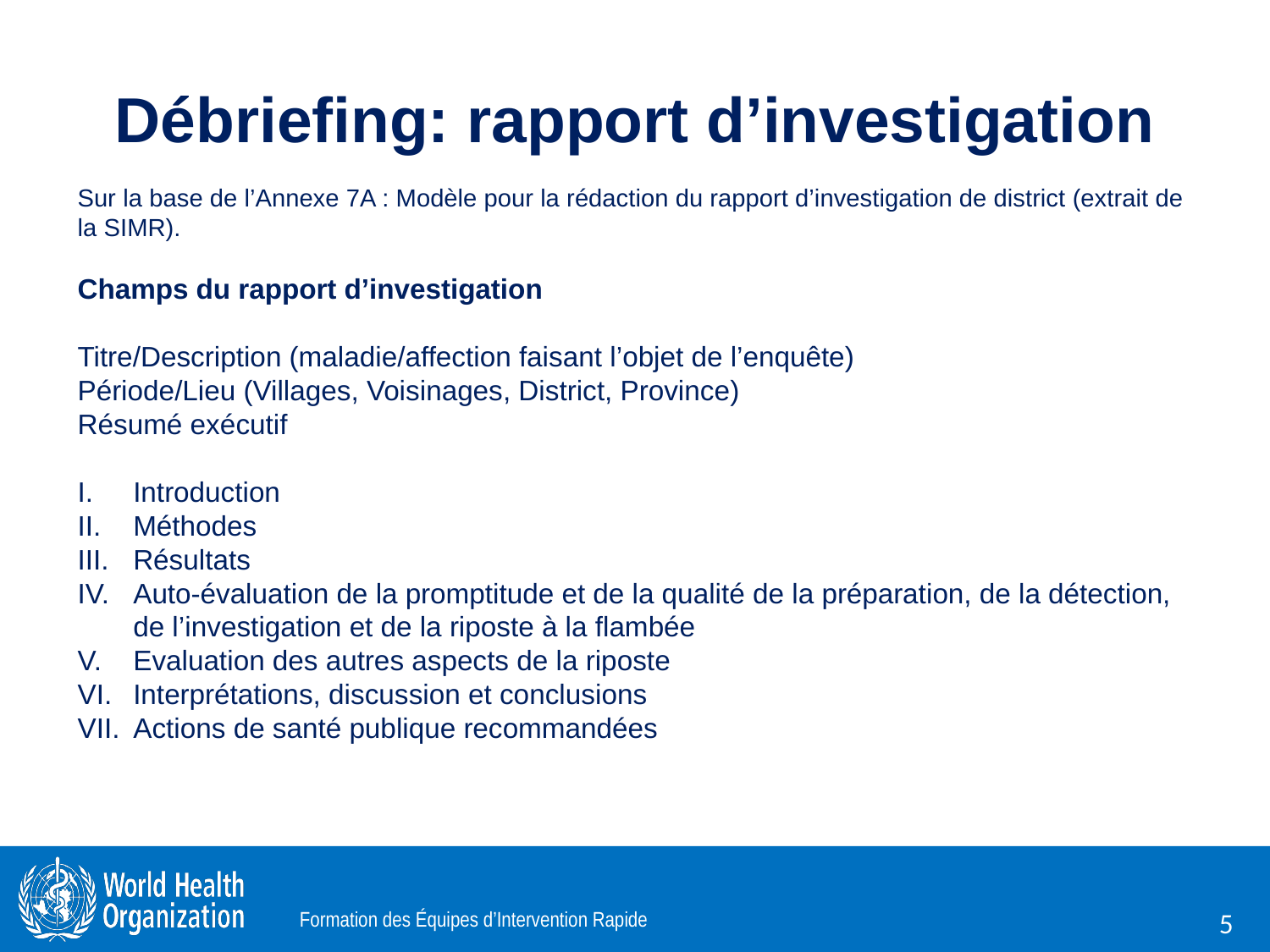

# Débriefing: rapport d’investigation
Sur la base de l’Annexe 7A : Modèle pour la rédaction du rapport d’investigation de district (extrait de la SIMR).

Champs du rapport d’investigation

Titre/Description (maladie/affection faisant l’objet de l’enquête)
Période/Lieu (Villages, Voisinages, District, Province)
Résumé exécutif

Introduction
Méthodes
Résultats
Auto-évaluation de la promptitude et de la qualité de la préparation, de la détection, de l’investigation et de la riposte à la flambée
Evaluation des autres aspects de la riposte
Interprétations, discussion et conclusions
Actions de santé publique recommandées